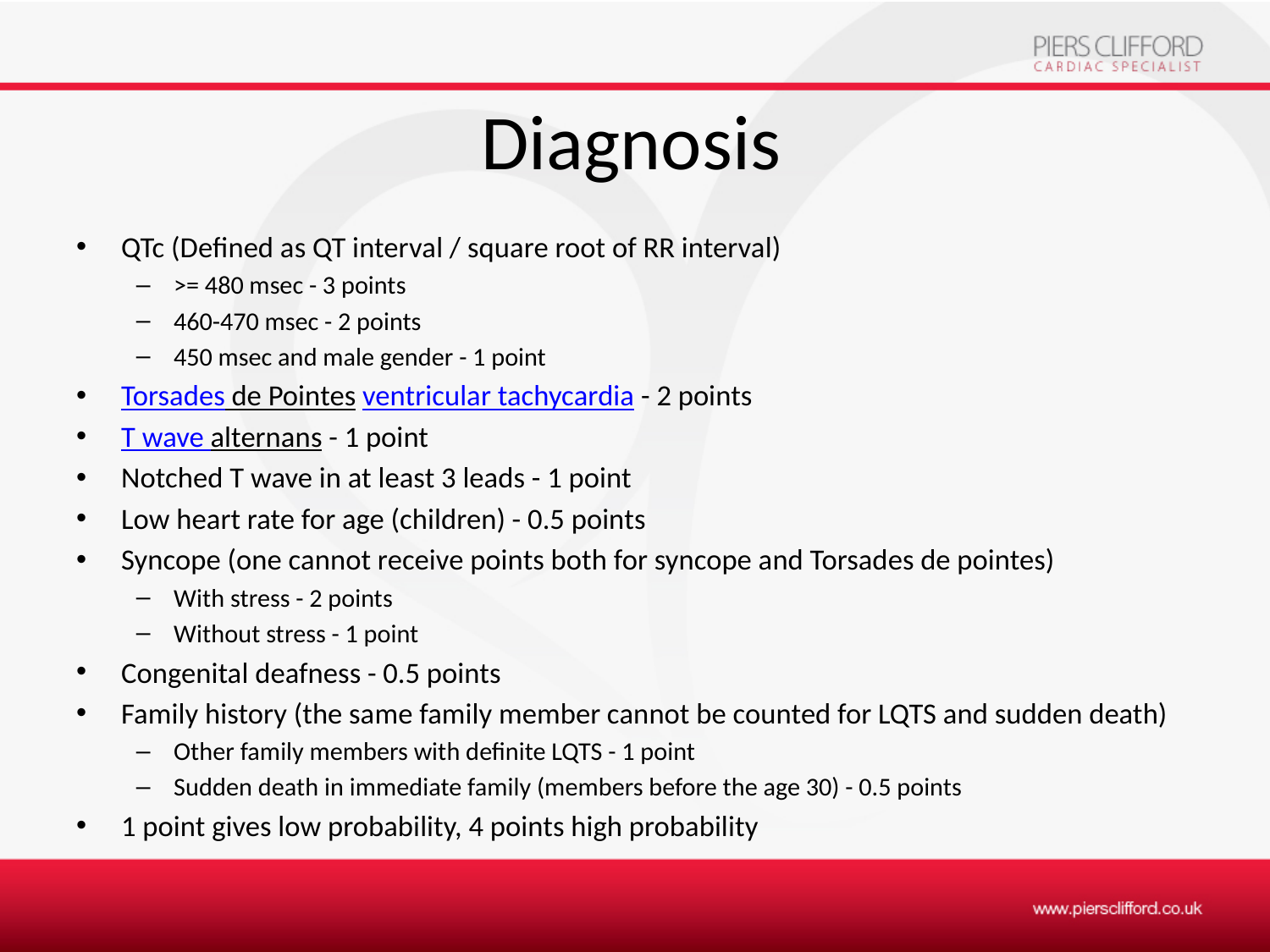

# Diagnosis
QTc (Defined as QT interval / square root of RR interval)
>= 480 msec - 3 points
460-470 msec - 2 points
450 msec and male gender - 1 point
Torsades de Pointes ventricular tachycardia - 2 points
T wave alternans - 1 point
Notched T wave in at least 3 leads - 1 point
Low heart rate for age (children) - 0.5 points
Syncope (one cannot receive points both for syncope and Torsades de pointes)
With stress - 2 points
Without stress - 1 point
Congenital deafness - 0.5 points
Family history (the same family member cannot be counted for LQTS and sudden death)
Other family members with definite LQTS - 1 point
Sudden death in immediate family (members before the age 30) - 0.5 points
1 point gives low probability, 4 points high probability